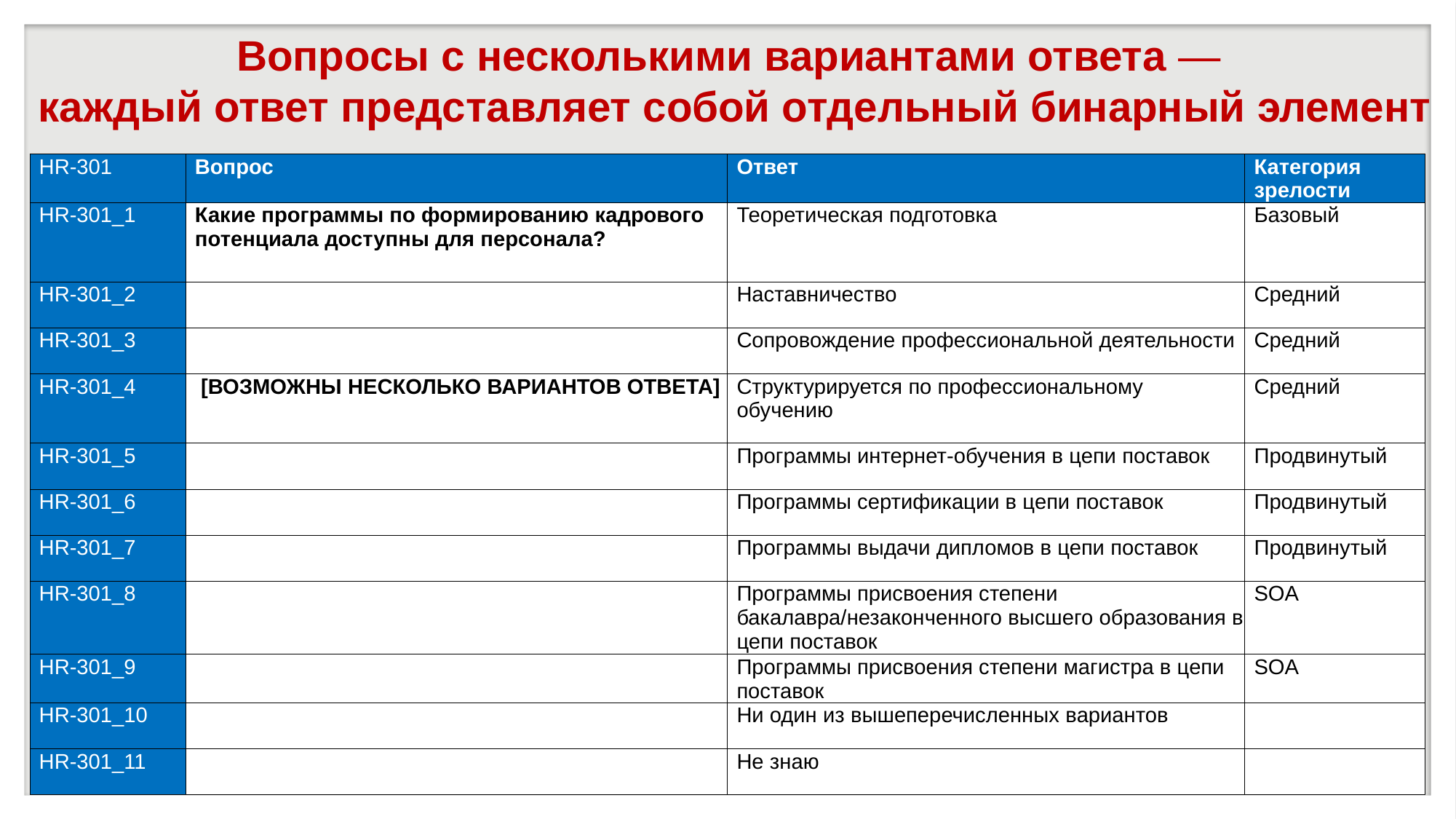

Вопросы с несколькими вариантами ответа —
каждый ответ представляет собой отдельный бинарный элемент
| HR-301 | Вопрос | Ответ | Категория зрелости |
| --- | --- | --- | --- |
| HR-301\_1 | Какие программы по формированию кадрового потенциала доступны для персонала? | Теоретическая подготовка | Базовый |
| HR-301\_2 |  | Наставничество | Средний |
| HR-301\_3 |  | Сопровождение профессиональной деятельности | Средний |
| HR-301\_4 | [ВОЗМОЖНЫ НЕСКОЛЬКО ВАРИАНТОВ ОТВЕТА] | Структурируется по профессиональному обучению | Средний |
| HR-301\_5 |  | Программы интернет-обучения в цепи поставок | Продвинутый |
| HR-301\_6 |  | Программы сертификации в цепи поставок | Продвинутый |
| HR-301\_7 |  | Программы выдачи дипломов в цепи поставок | Продвинутый |
| HR-301\_8 |  | Программы присвоения степени бакалавра/незаконченного высшего образования в цепи поставок | SOA |
| HR-301\_9 |  | Программы присвоения степени магистра в цепи поставок | SOA |
| HR-301\_10 |  | Ни один из вышеперечисленных вариантов |  |
| HR-301\_11 |  | Не знаю |  |

6